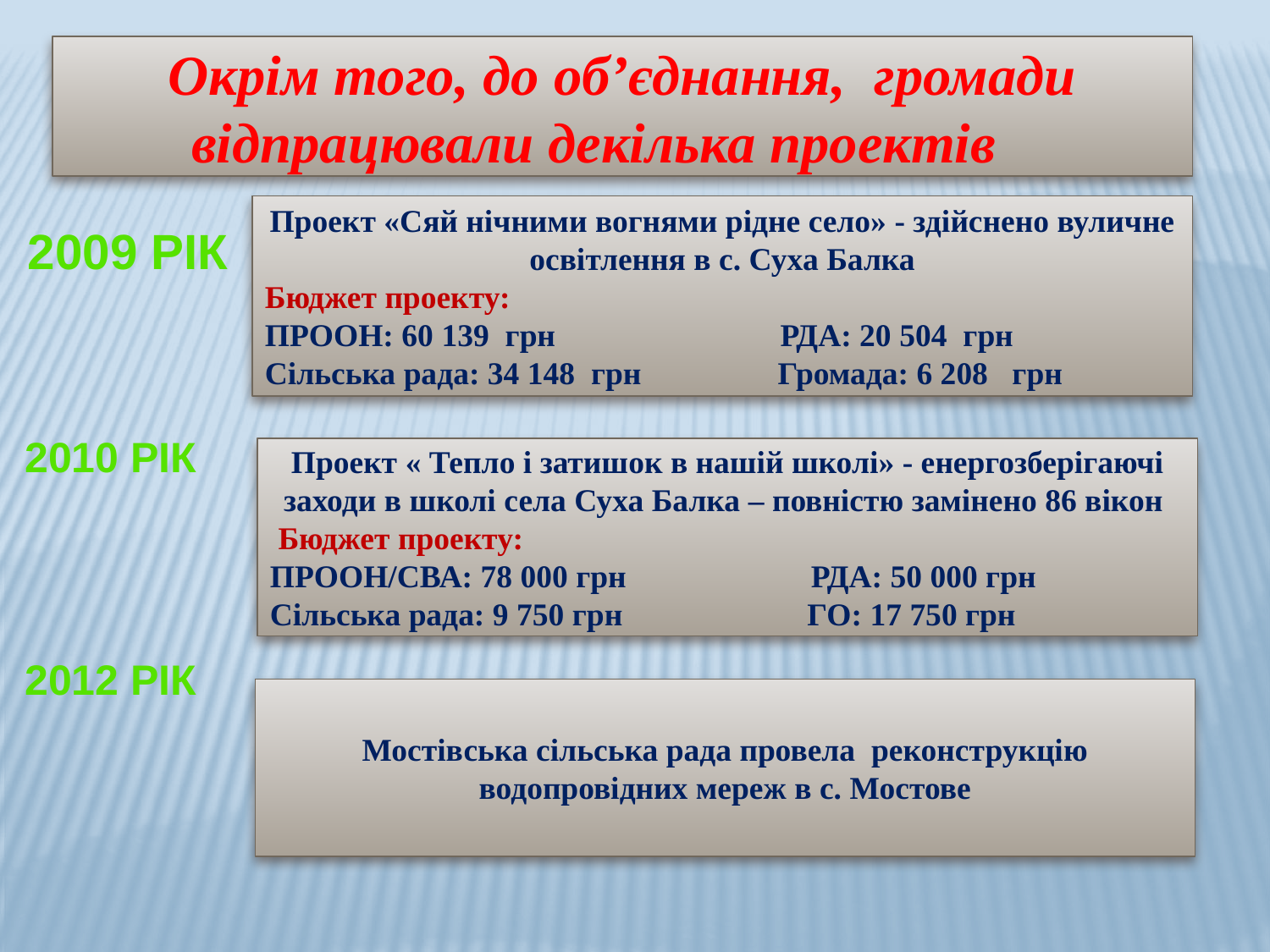

Окрім того, до об’єднання,  громади відпрацювали декілька проектів
Проект «Сяй нічними вогнями рідне село» - здійснено вуличне освітлення в с. Суха Балка
Бюджет проекту:
ПРООН: 60 139  грн                            РДА: 20 504  грн
Сільська рада: 34 148  грн                 Громада: 6 208   грн
2009 рік
2010 рік

Проект « Тепло і затишок в нашій школі» - енергозберігаючі заходи в школі села Суха Балка – повністю замінено 86 вікон
 Бюджет проекту:
ПРООН/СВА: 78 000 грн                       РДА: 50 000 грн
Сільська рада: 9 750 грн                       ГО: 17 750 грн

2012 рік
Мостівська сільська рада провела  реконструкцію водопровідних мереж в с. Мостове